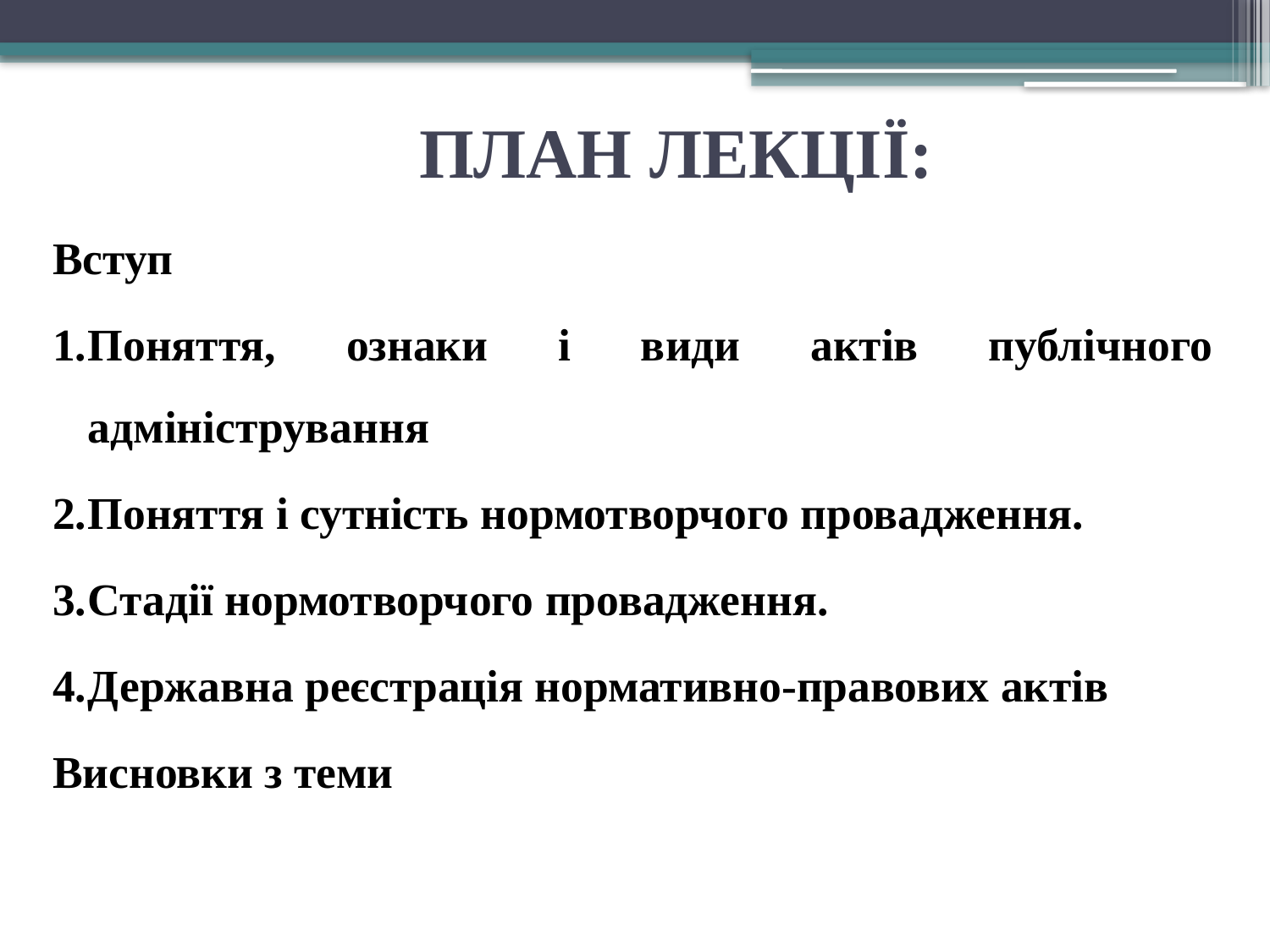

# ПЛАН ЛЕКЦІЇ:
Вступ
1.		Поняття, ознаки і види актів публічного адміністрування
2.		Поняття і сутність нормотворчого провадження.
3.		Стадії нормотворчого провадження.
4.		Державна реєстрація нормативно-правових актів
Висновки з теми